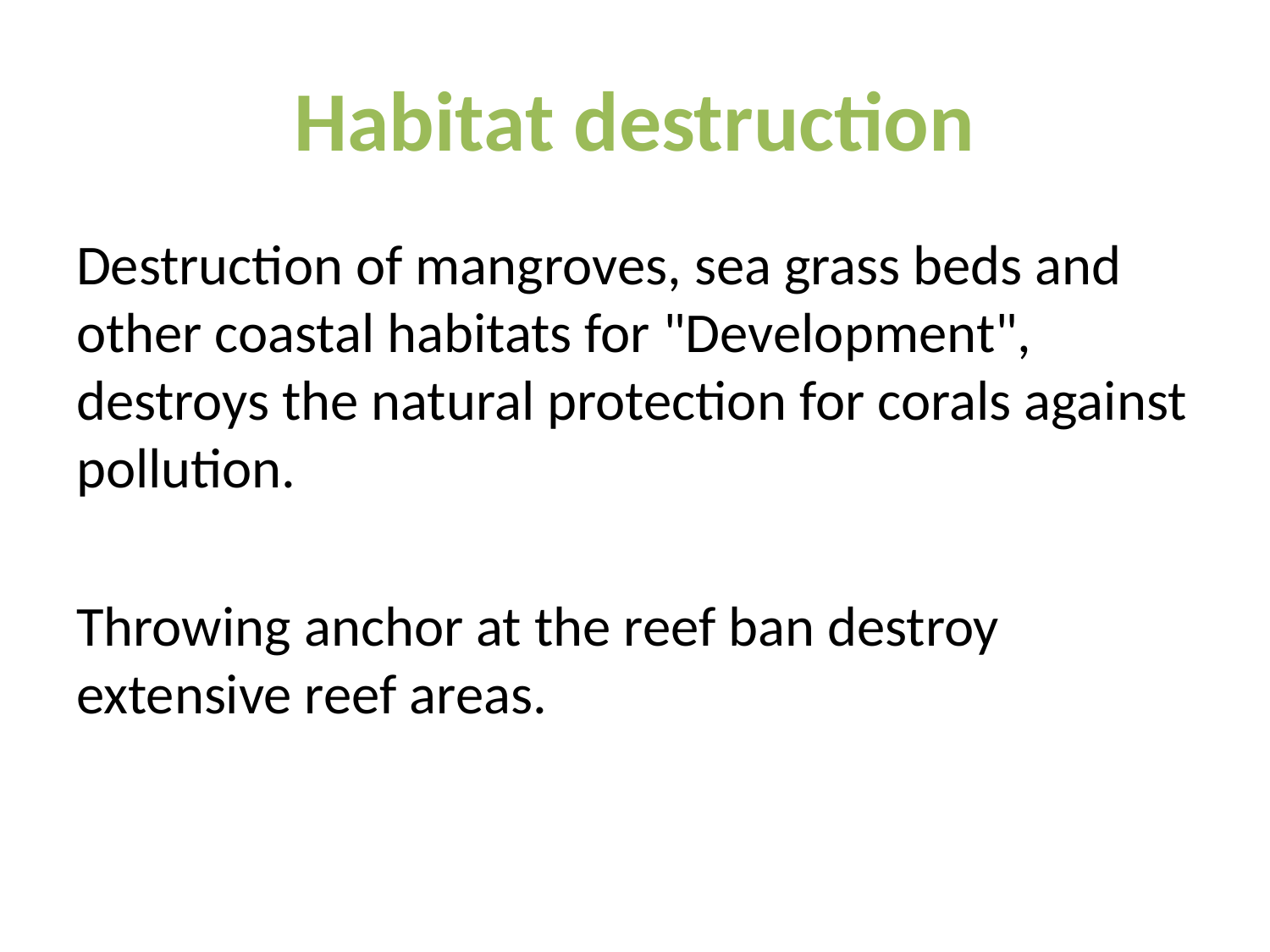

# Habitat destruction
Destruction of mangroves, sea grass beds and other coastal habitats for "Development", destroys the natural protection for corals against pollution.

Throwing anchor at the reef ban destroy extensive reef areas.